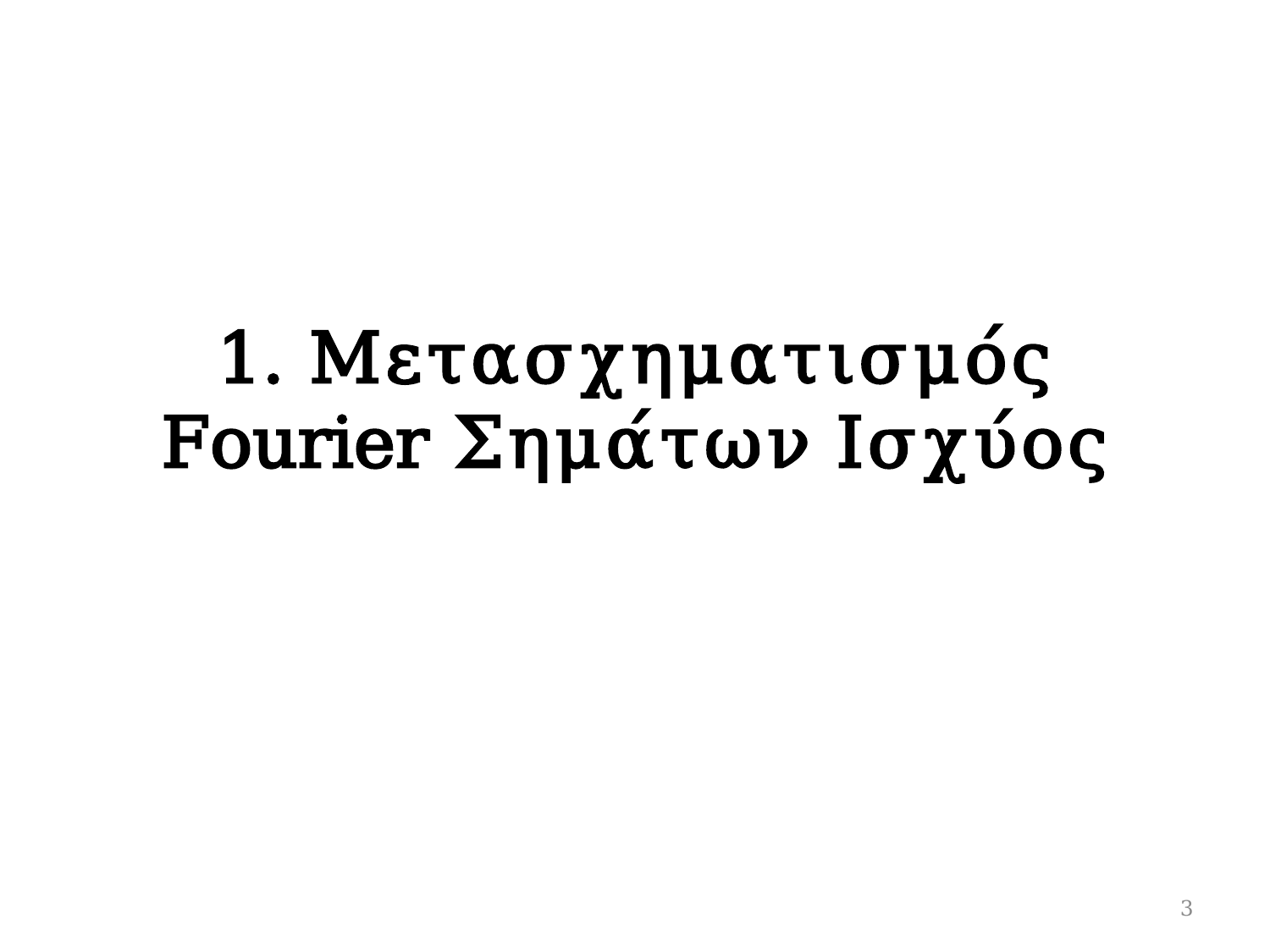

# 1. Μετασχηματισμός Fourier Σημάτων Ισχύος
3